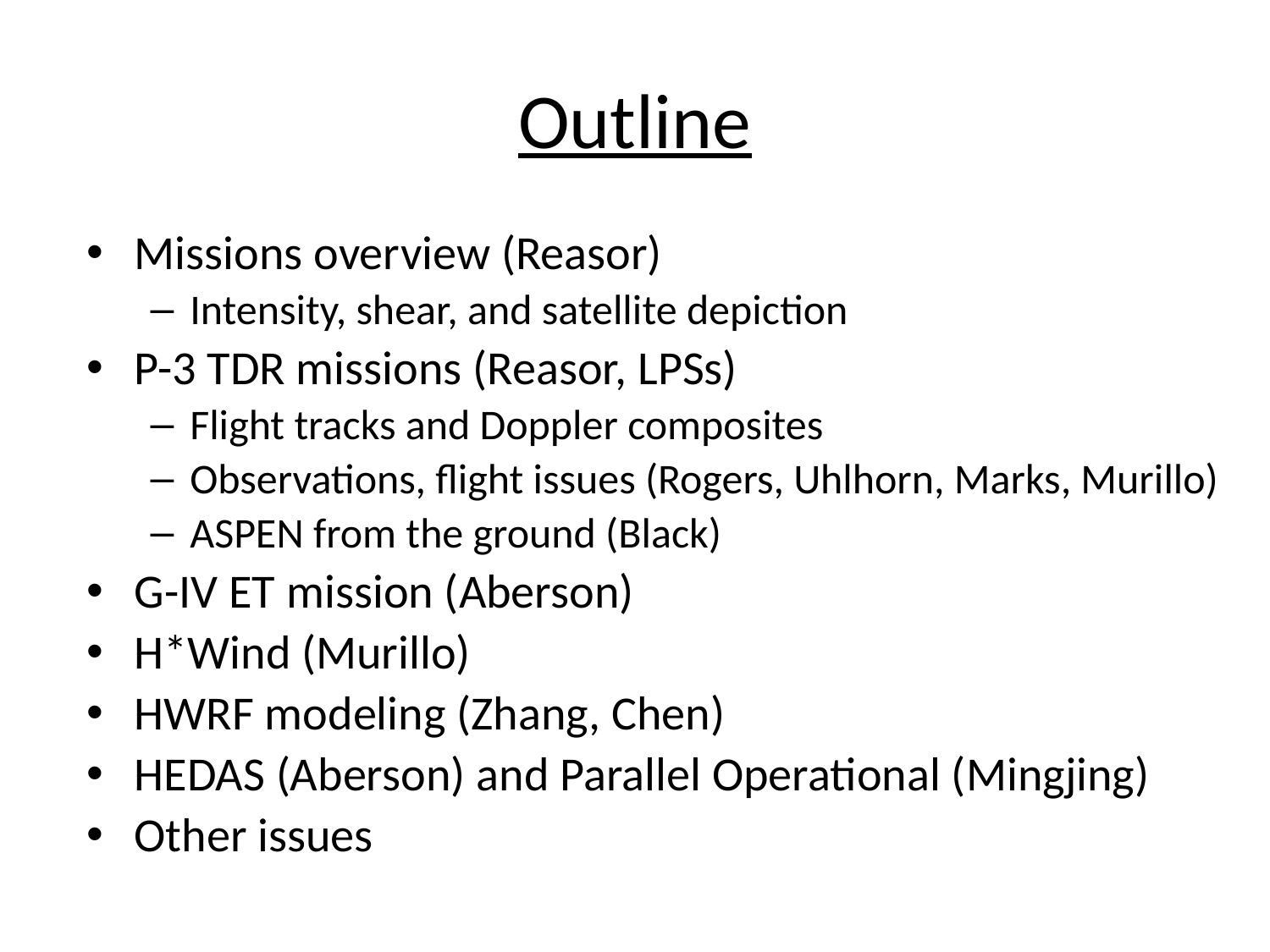

# Outline
Missions overview (Reasor)
Intensity, shear, and satellite depiction
P-3 TDR missions (Reasor, LPSs)
Flight tracks and Doppler composites
Observations, flight issues (Rogers, Uhlhorn, Marks, Murillo)
ASPEN from the ground (Black)
G-IV ET mission (Aberson)
H*Wind (Murillo)
HWRF modeling (Zhang, Chen)
HEDAS (Aberson) and Parallel Operational (Mingjing)
Other issues